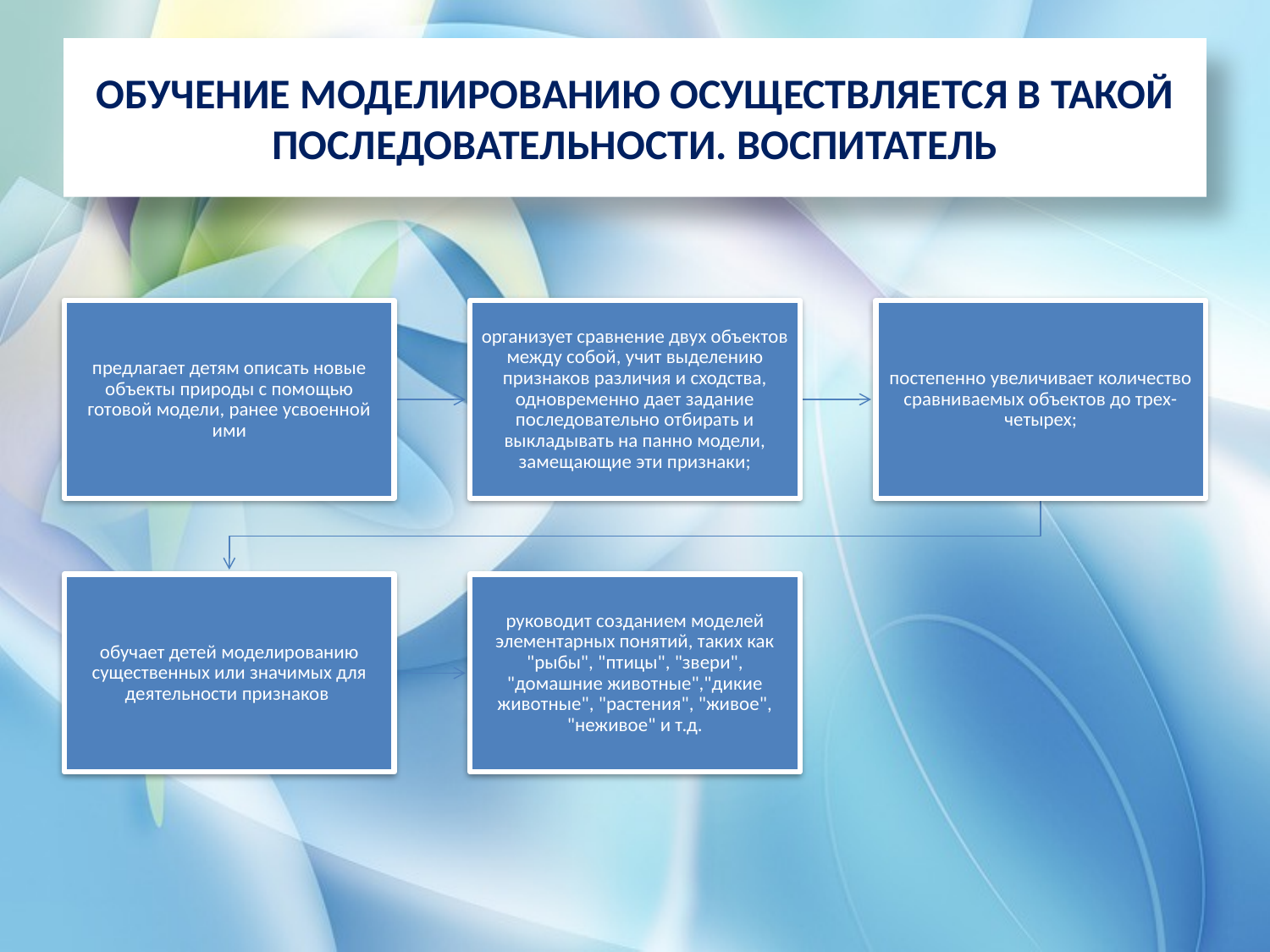

# Обучение моделированию осуществляется в такой последовательности. Воспитатель

предлагает детям описать новые объекты природы с помощью готовой модели, ранее усвоенной ими

организует сравнение двух объектов между собой, учит выделению признаков различия и сходства, одновременно дает задание последовательно отбирать и выкладывать на панно модели, замещающие эти признаки;

постепенно увеличивает количество сравниваемых объектов до трех-четырех;

обучает детей моделированию существенных или значимых для деятельности признаков
руководит созданием моделей элементарных понятий, таких как "рыбы", "птицы", "звери", "домашние животные","дикие животные", "растения", "живое", "неживое" и т.д.